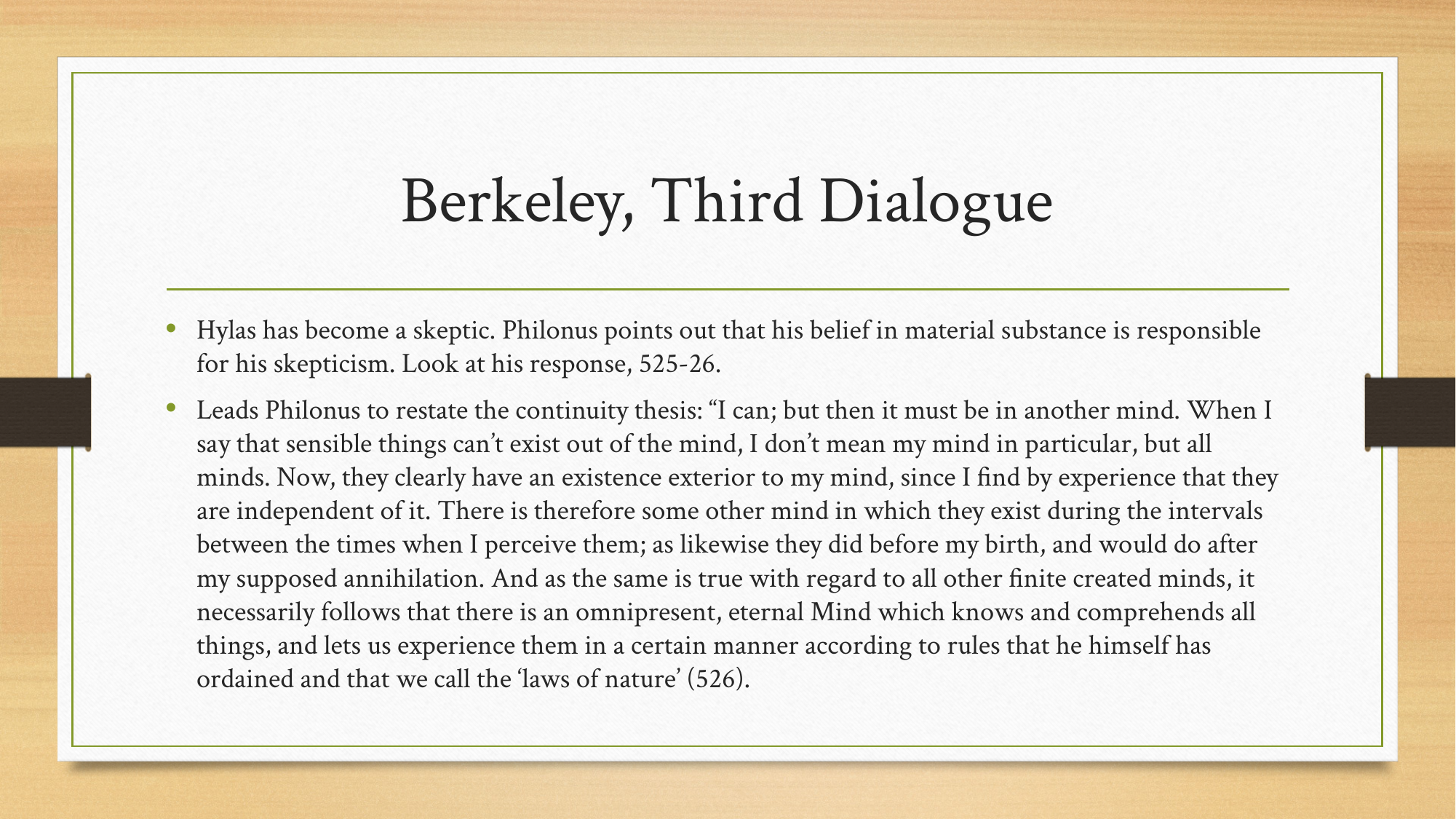

# Berkeley, Third Dialogue
Hylas has become a skeptic. Philonus points out that his belief in material substance is responsible for his skepticism. Look at his response, 525-26.
Leads Philonus to restate the continuity thesis: “I can; but then it must be in another mind. When I say that sensible things can’t exist out of the mind, I don’t mean my mind in particular, but all minds. Now, they clearly have an existence exterior to my mind, since I find by experience that they are independent of it. There is therefore some other mind in which they exist during the intervals between the times when I perceive them; as likewise they did before my birth, and would do after my supposed annihilation. And as the same is true with regard to all other finite created minds, it necessarily follows that there is an omnipresent, eternal Mind which knows and comprehends all things, and lets us experience them in a certain manner according to rules that he himself has ordained and that we call the ‘laws of nature’ (526).